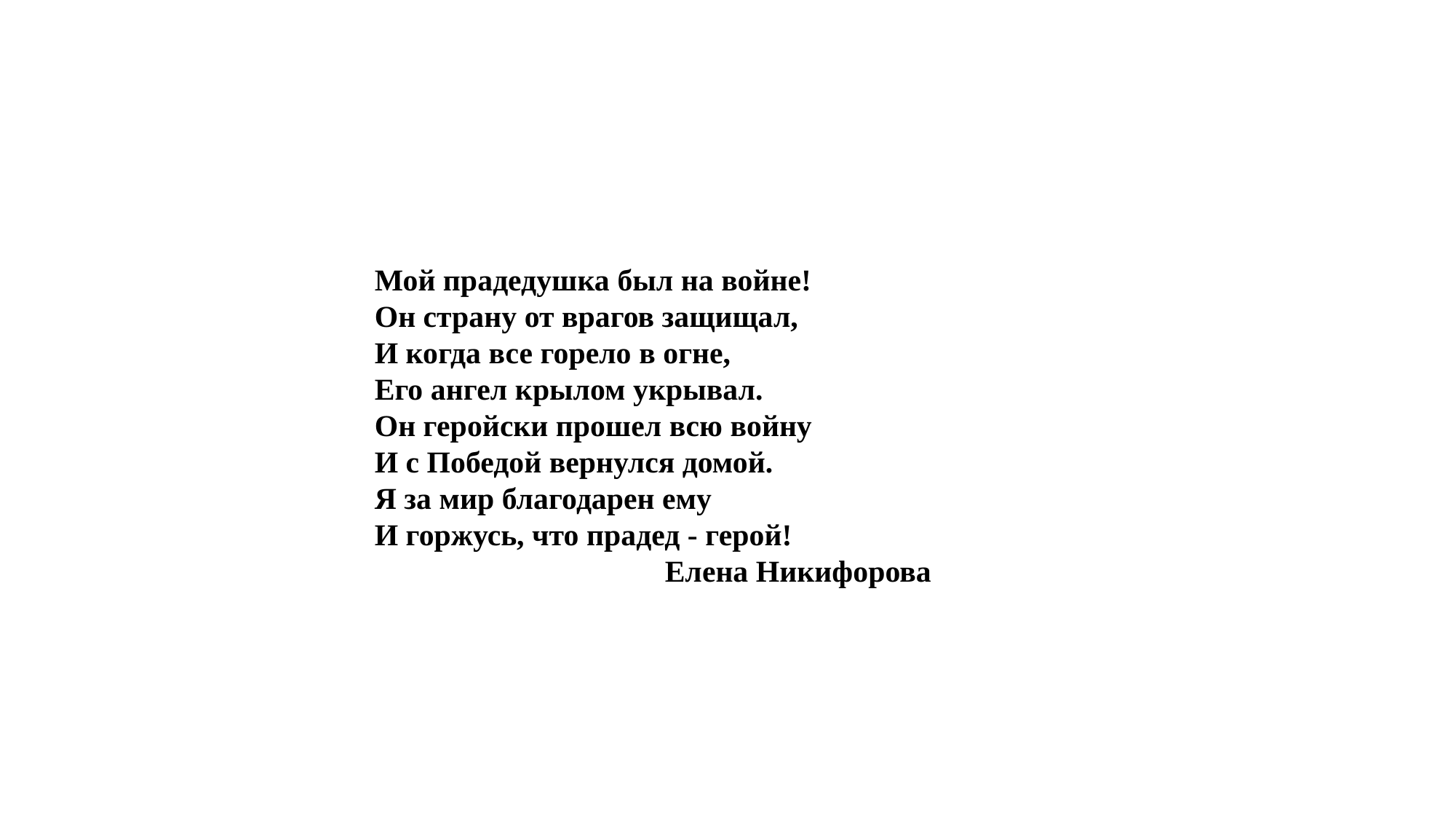

Мой прадедушка был на войне!
Он страну от врагов защищал,
И когда все горело в огне,
Его ангел крылом укрывал.
Он геройски прошел всю войну
И с Победой вернулся домой.
Я за мир благодарен ему
И горжусь, что прадед - герой!
                                      Елена Никифорова